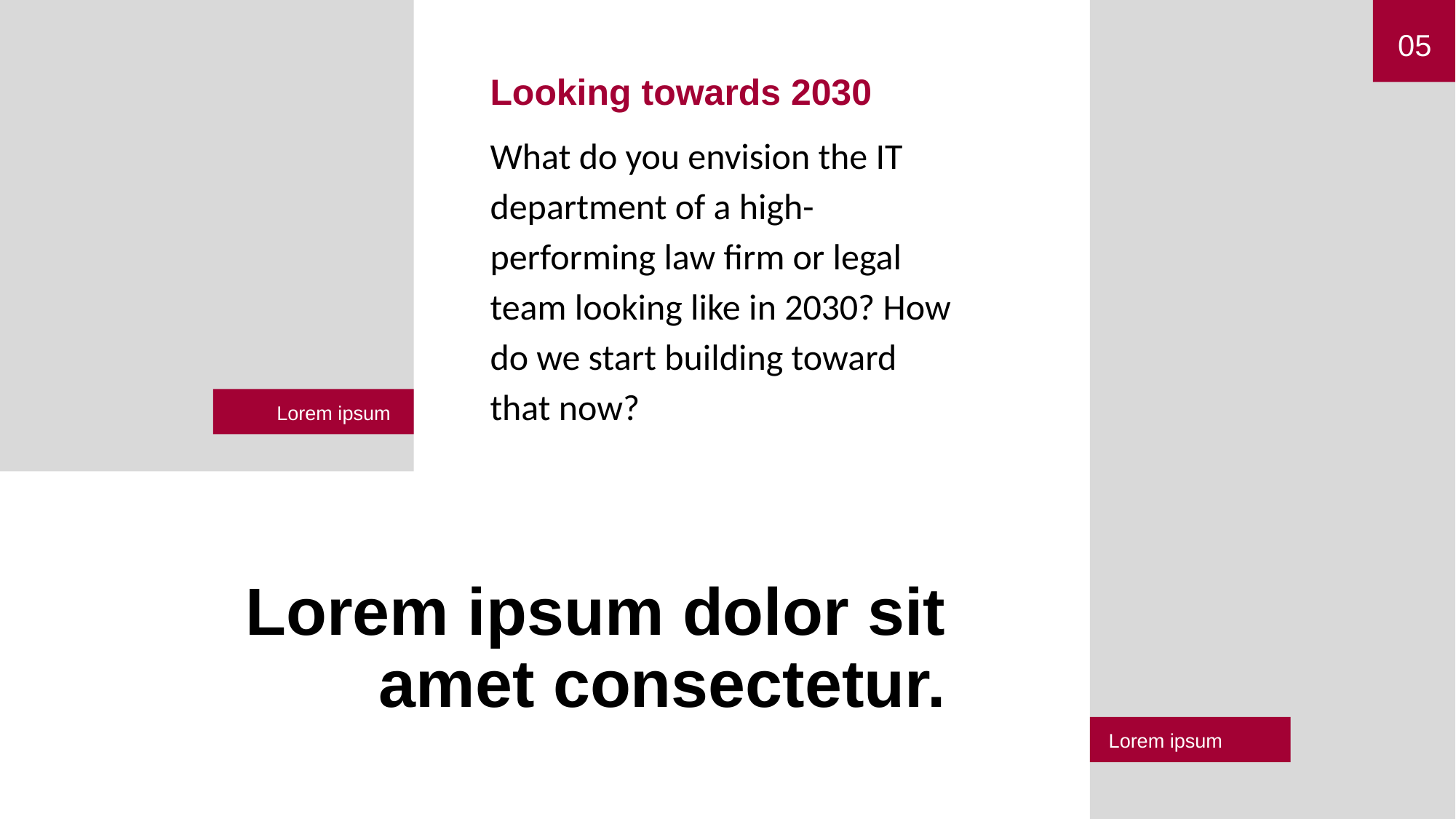

05
Looking towards 2030
What do you envision the IT department of a high-performing law firm or legal team looking like in 2030? How do we start building toward that now?

Lorem ipsum
Lorem ipsum dolor sit amet consectetur.

Lorem ipsum